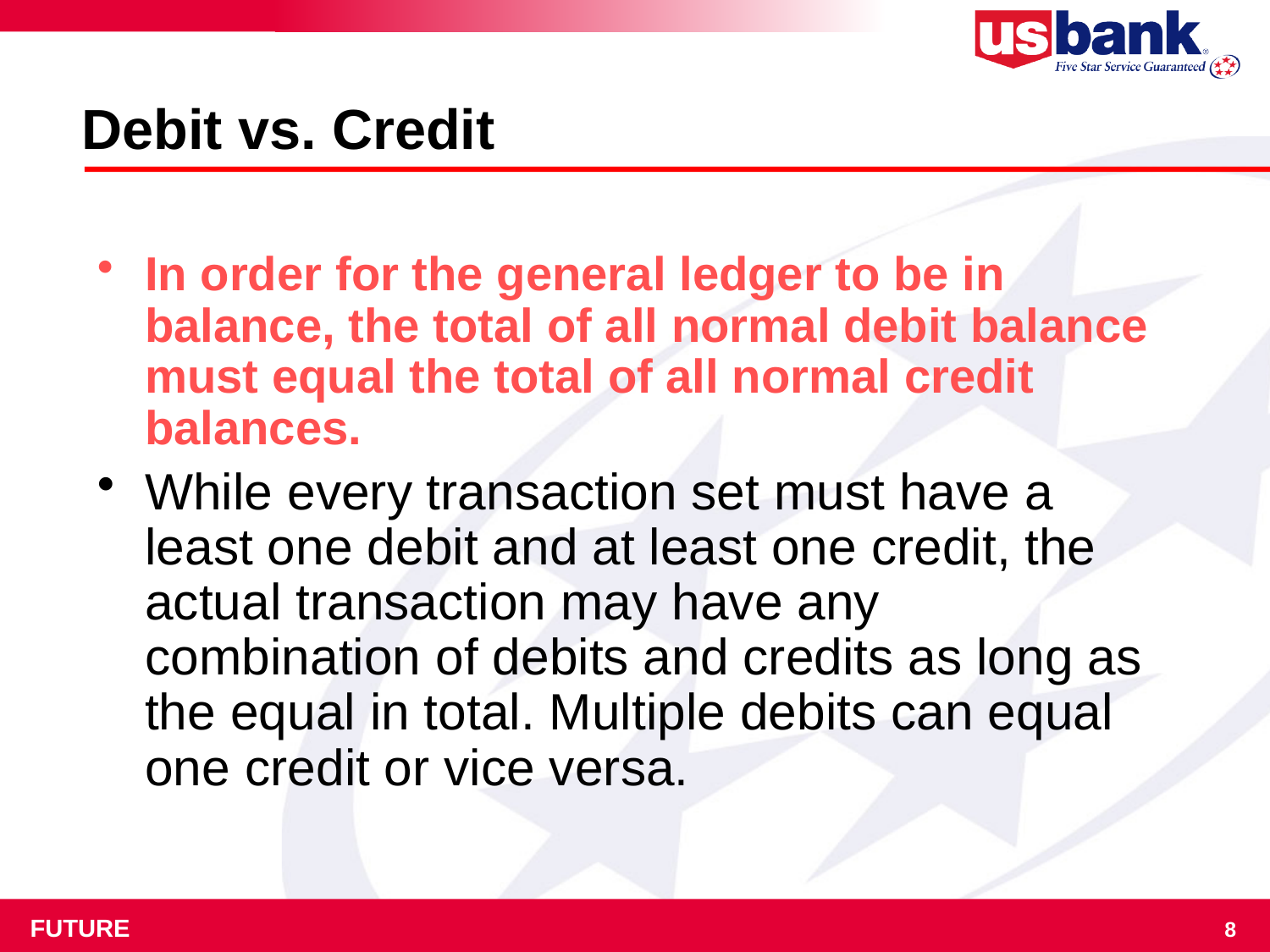

# Debit vs. Credit
In order for the general ledger to be in balance, the total of all normal debit balance must equal the total of all normal credit balances.
While every transaction set must have a least one debit and at least one credit, the actual transaction may have any combination of debits and credits as long as the equal in total. Multiple debits can equal one credit or vice versa.